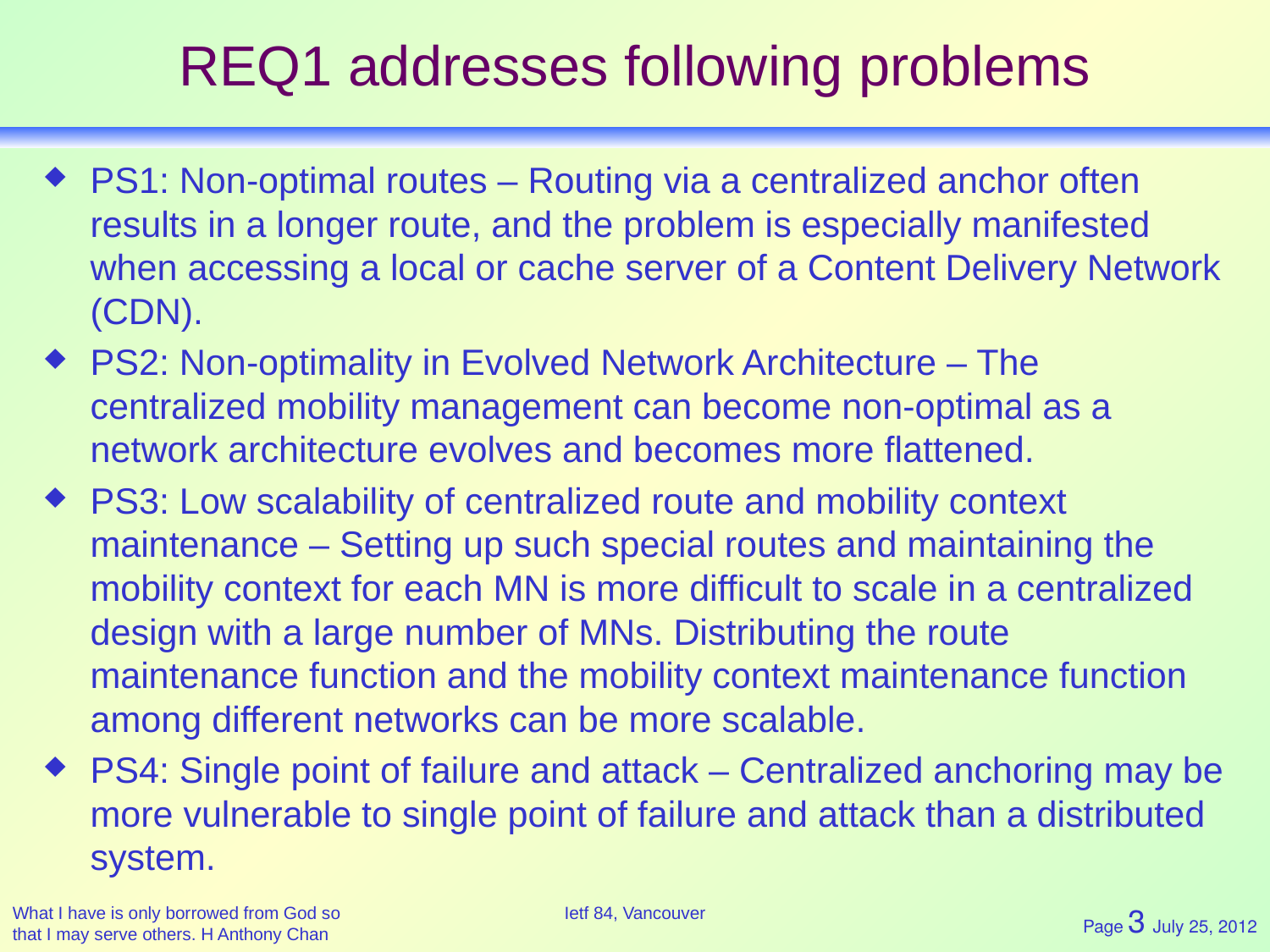

# REQ1 addresses following problems
PS1: Non-optimal routes – Routing via a centralized anchor often results in a longer route, and the problem is especially manifested when accessing a local or cache server of a Content Delivery Network (CDN).
PS2: Non-optimality in Evolved Network Architecture – The centralized mobility management can become non-optimal as a network architecture evolves and becomes more flattened.
PS3: Low scalability of centralized route and mobility context maintenance – Setting up such special routes and maintaining the mobility context for each MN is more difficult to scale in a centralized design with a large number of MNs. Distributing the route maintenance function and the mobility context maintenance function among different networks can be more scalable.
PS4: Single point of failure and attack – Centralized anchoring may be more vulnerable to single point of failure and attack than a distributed system.